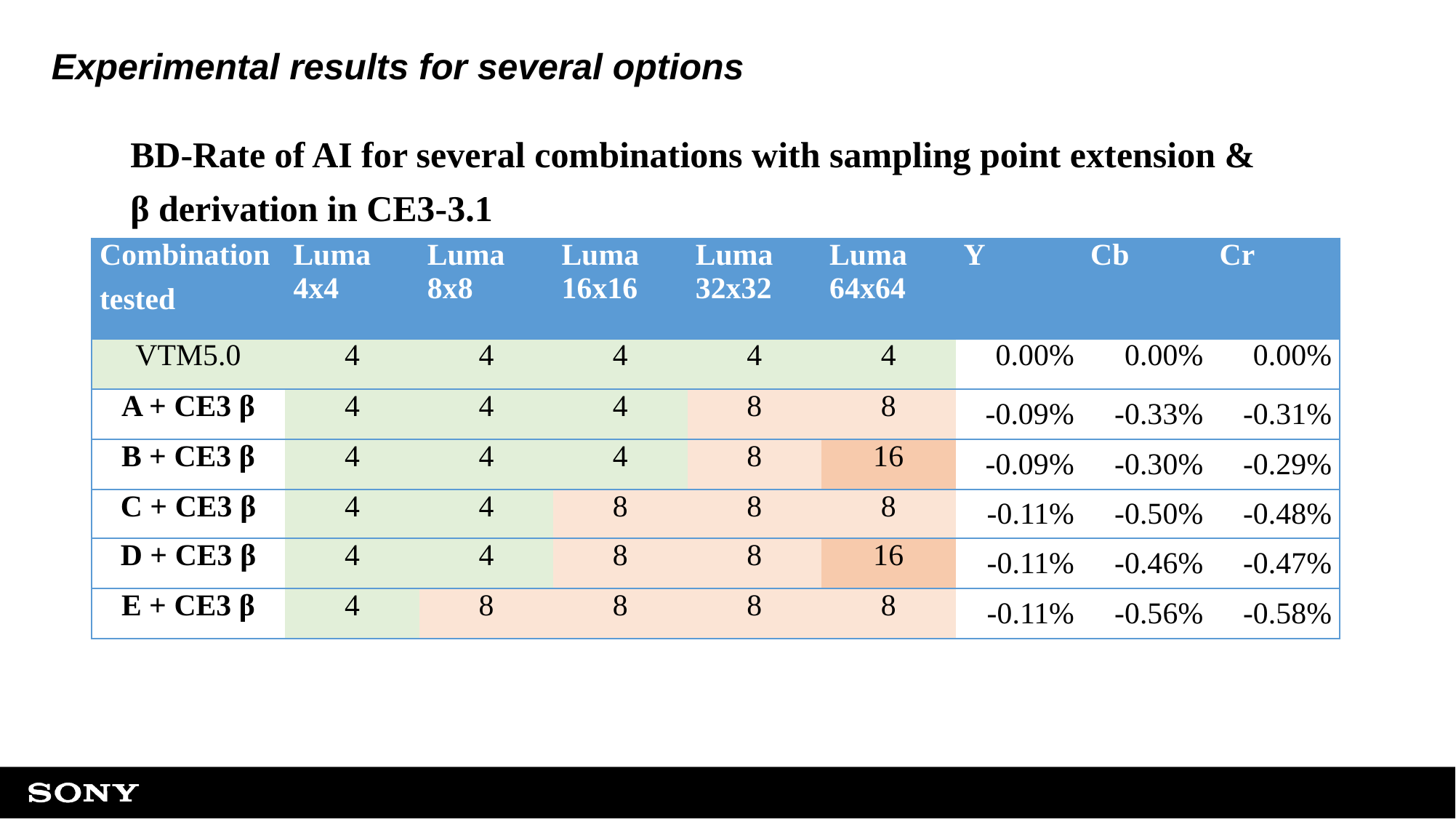

# Experimental results for several options
BD-Rate of AI for several combinations with sampling point extension &
β derivation in CE3-3.1
| Combination tested | Luma 4x4 | Luma 8x8 | Luma 16x16 | Luma 32x32 | Luma 64x64 | Y | Cb | Cr |
| --- | --- | --- | --- | --- | --- | --- | --- | --- |
| VTM5.0 | 4 | 4 | 4 | 4 | 4 | 0.00% | 0.00% | 0.00% |
| A + CE3 β | 4 | 4 | 4 | 8 | 8 | -0.09% | -0.33% | -0.31% |
| B + CE3 β | 4 | 4 | 4 | 8 | 16 | -0.09% | -0.30% | -0.29% |
| C + CE3 β | 4 | 4 | 8 | 8 | 8 | -0.11% | -0.50% | -0.48% |
| D + CE3 β | 4 | 4 | 8 | 8 | 16 | -0.11% | -0.46% | -0.47% |
| E + CE3 β | 4 | 8 | 8 | 8 | 8 | -0.11% | -0.56% | -0.58% |